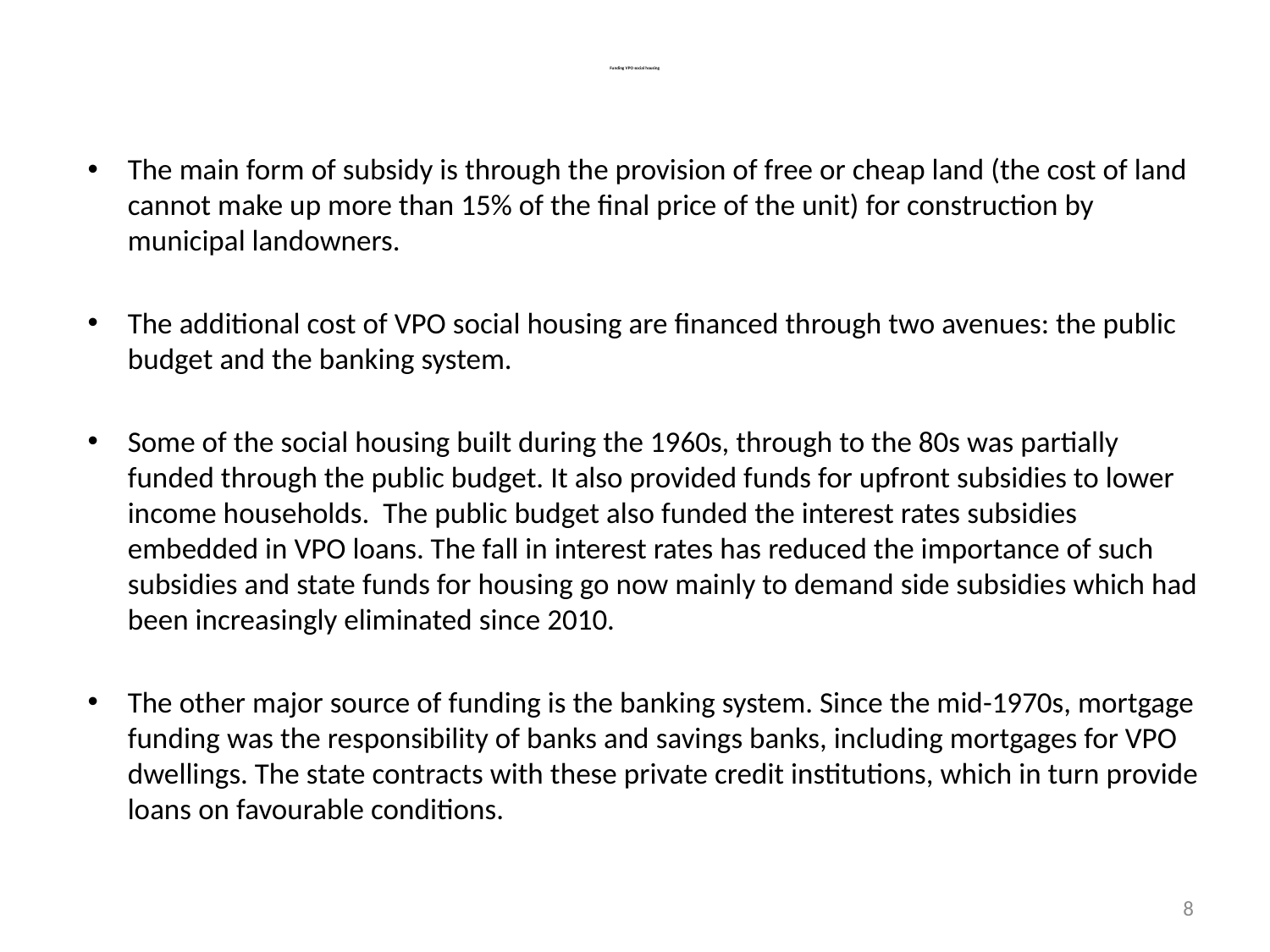

# Funding VPO social housing

The main form of subsidy is through the provision of free or cheap land (the cost of land cannot make up more than 15% of the final price of the unit) for construction by municipal landowners.

The additional cost of VPO social housing are financed through two avenues: the public budget and the banking system.

Some of the social housing built during the 1960s, through to the 80s was partially funded through the public budget. It also provided funds for upfront subsidies to lower income households.  The public budget also funded the interest rates subsidies embedded in VPO loans. The fall in interest rates has reduced the importance of such subsidies and state funds for housing go now mainly to demand side subsidies which had been increasingly eliminated since 2010.

The other major source of funding is the banking system. Since the mid-1970s, mortgage funding was the responsibility of banks and savings banks, including mortgages for VPO dwellings. The state contracts with these private credit institutions, which in turn provide loans on favourable conditions.

8